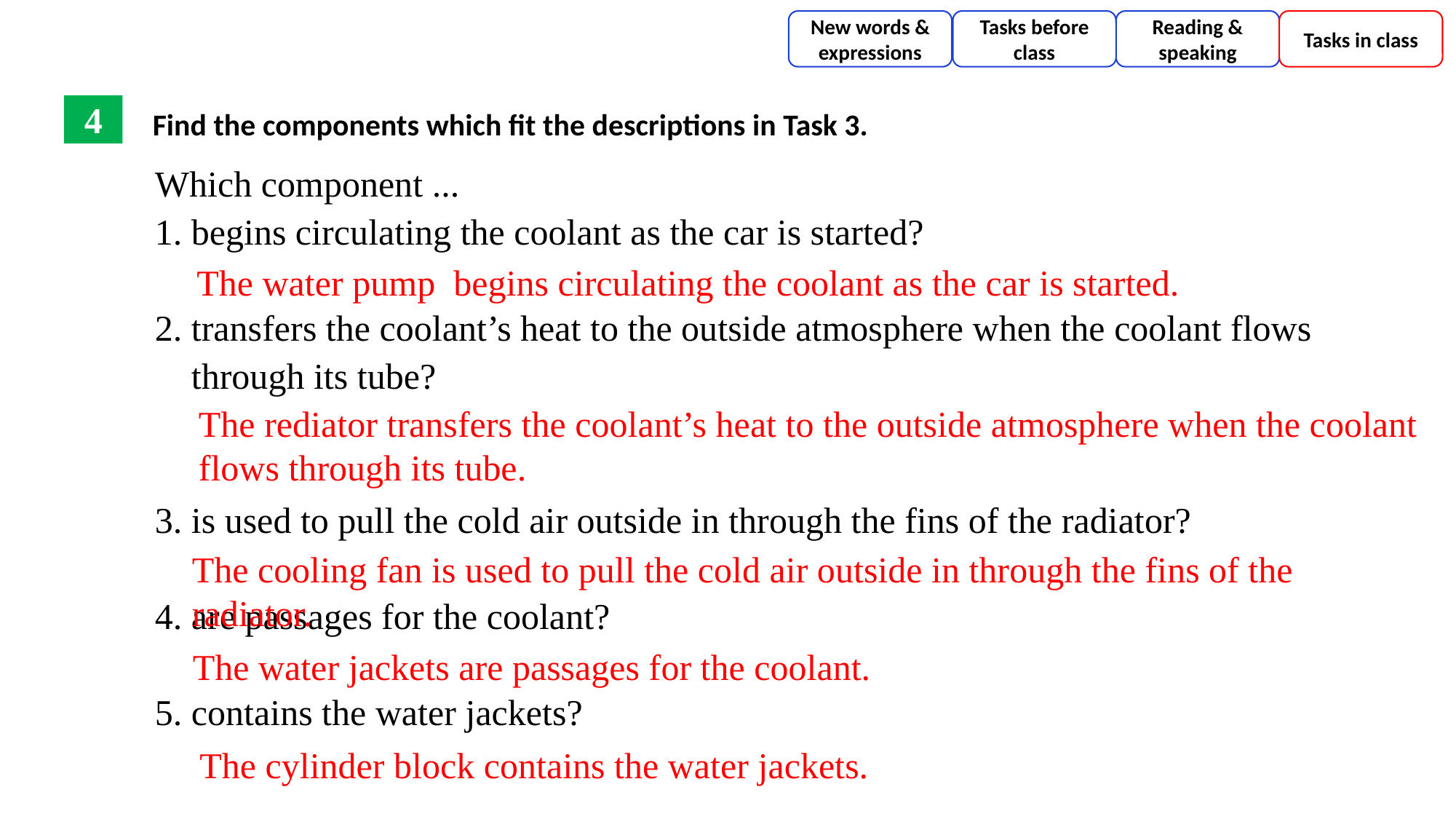

New words & expressions
Tasks before class
Reading & speaking
Tasks in class
Find the components which fit the descriptions in Task 3.
4
Which component ...
1. begins circulating the coolant as the car is started?

2. transfers the coolant’s heat to the outside atmosphere when the coolant flows
    through its tube?

3. is used to pull the cold air outside in through the fins of the radiator?

4. are passages for the coolant?

5. contains the water jackets?

The water pump  begins circulating the coolant as the car is started.
The rediator transfers the coolant’s heat to the outside atmosphere when the coolant flows through its tube.
The cooling fan is used to pull the cold air outside in through the fins of the radiator.
The water jackets are passages for the coolant.
The cylinder block contains the water jackets.